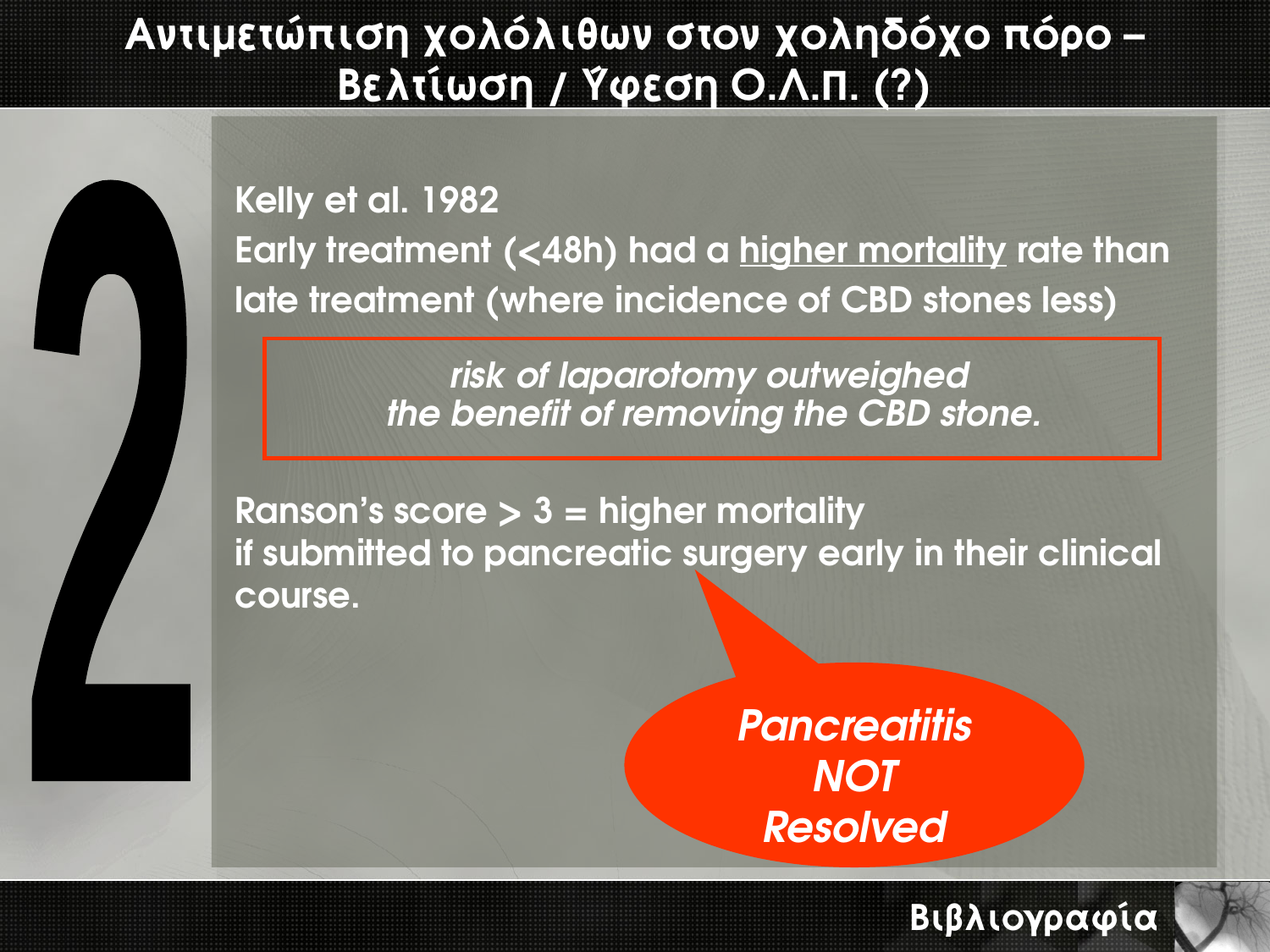

# Αντιμετώπιση χολόλιθων στον χοληδόχο πόρο – Βελτίωση / Ύφεση Ο.Λ.Π. (?)

Kelly et al. 1982
Early treatment (<48h) had a higher mortality rate than
late treatment (where incidence of CBD stones less)

risk of laparotomy outweighed
the benefit of removing the CBD stone.

Ranson’s score > 3 = higher mortality
if submitted to pancreatic surgery early in their clinical
course.

2

Pancreatitis
NOT
Resolved
Βιβλιογραφία